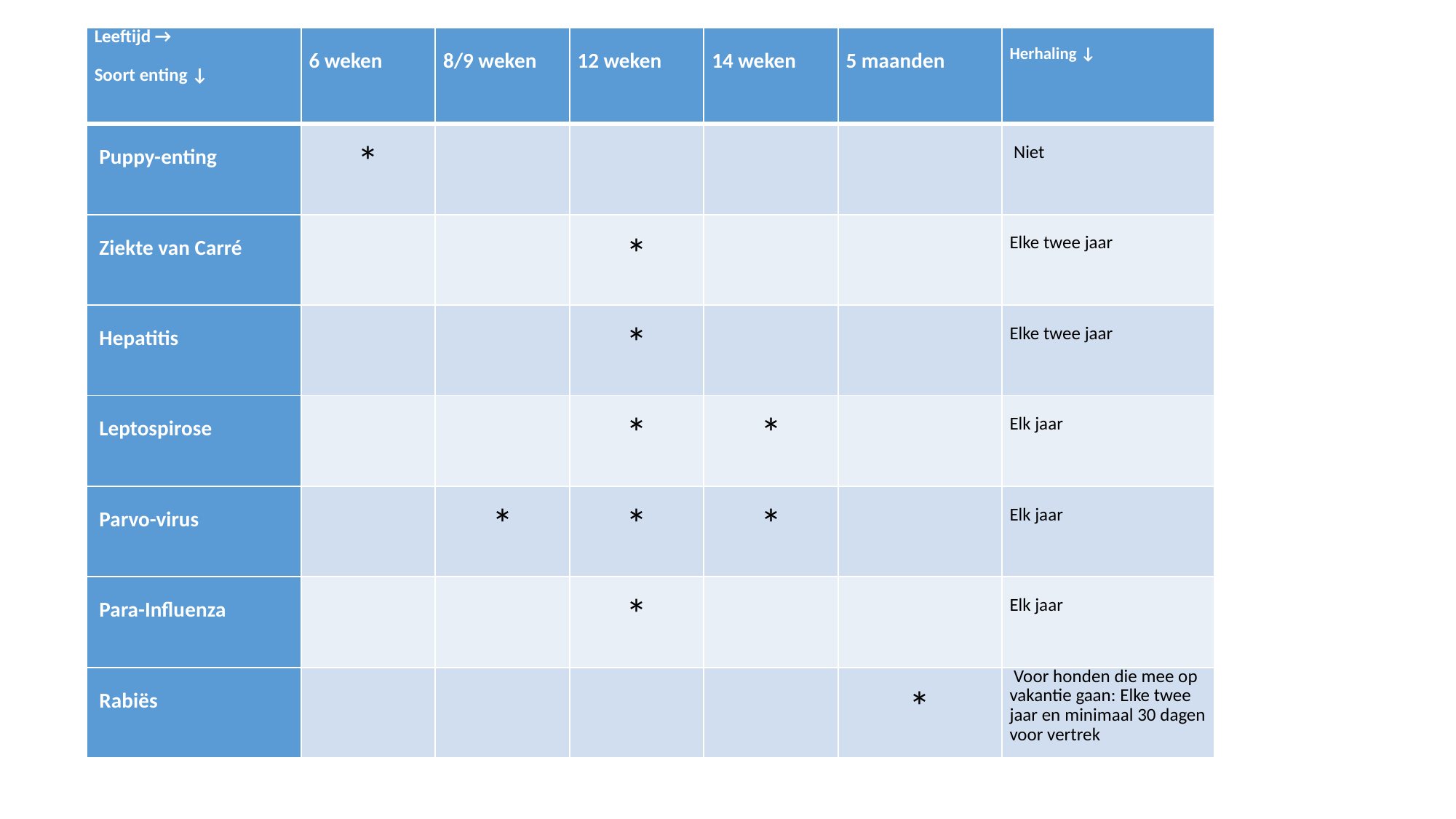

| Leeftijd →   Soort enting ↓ | 6 weken | 8/9 weken | 12 weken | 14 weken | 5 maanden | Herhaling ↓ |
| --- | --- | --- | --- | --- | --- | --- |
| Puppy-enting | \* |  |  |  |  | Niet |
| Ziekte van Carré |  |  | \* |  |  | Elke twee jaar |
| Hepatitis |  |  | \* |  |  | Elke twee jaar |
| Leptospirose |  |  | \* | \* |  | Elk jaar |
| Parvo-virus |  | \* | \* | \* |  | Elk jaar |
| Para-Influenza |  |  | \* |  |  | Elk jaar |
| Rabiës |  |  |  |  | \* | Voor honden die mee op vakantie gaan: Elke twee jaar en minimaal 30 dagen voor vertrek |